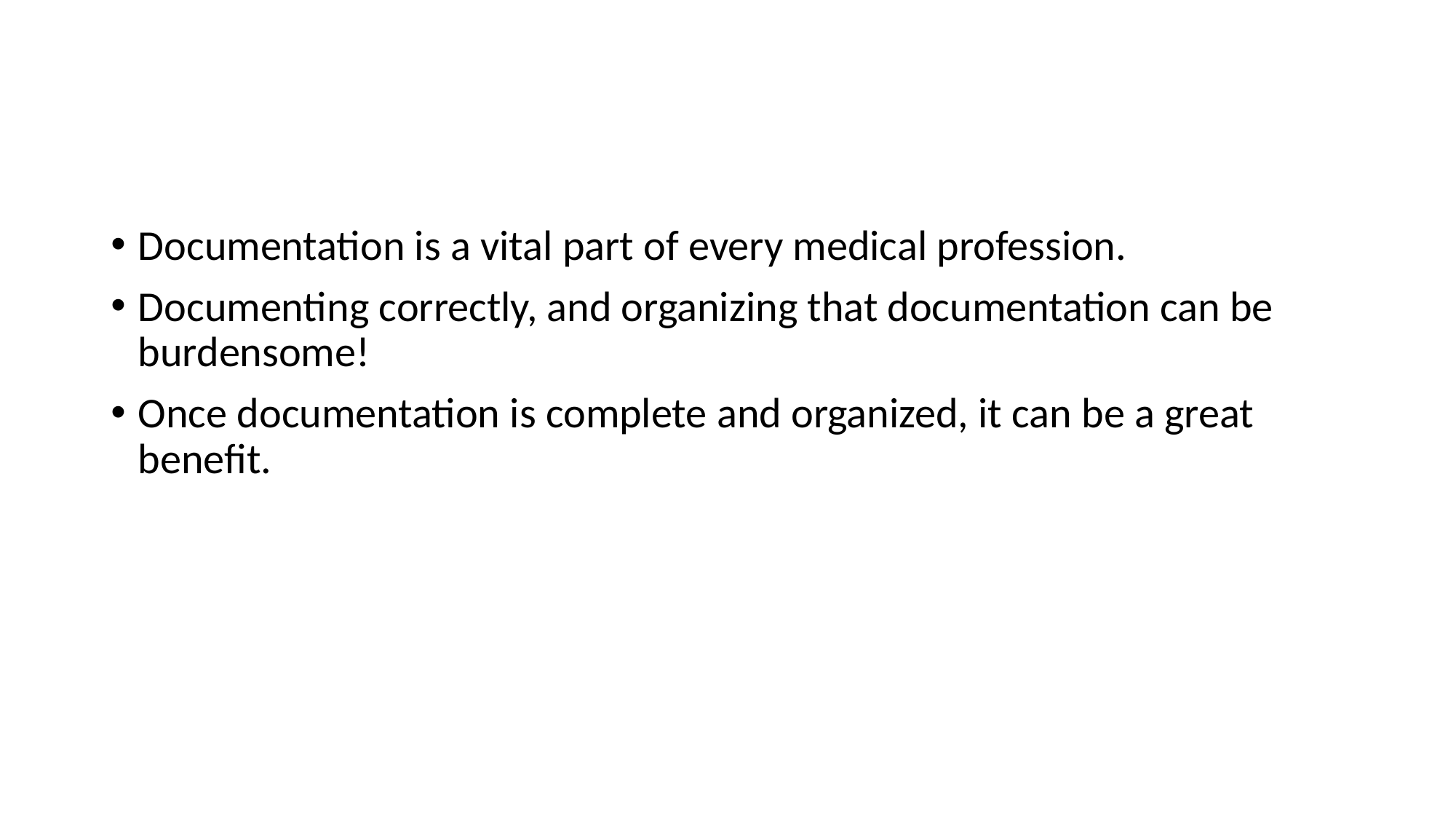

#
Documentation is a vital part of every medical profession.
Documenting correctly, and organizing that documentation can be burdensome!
Once documentation is complete and organized, it can be a great benefit.